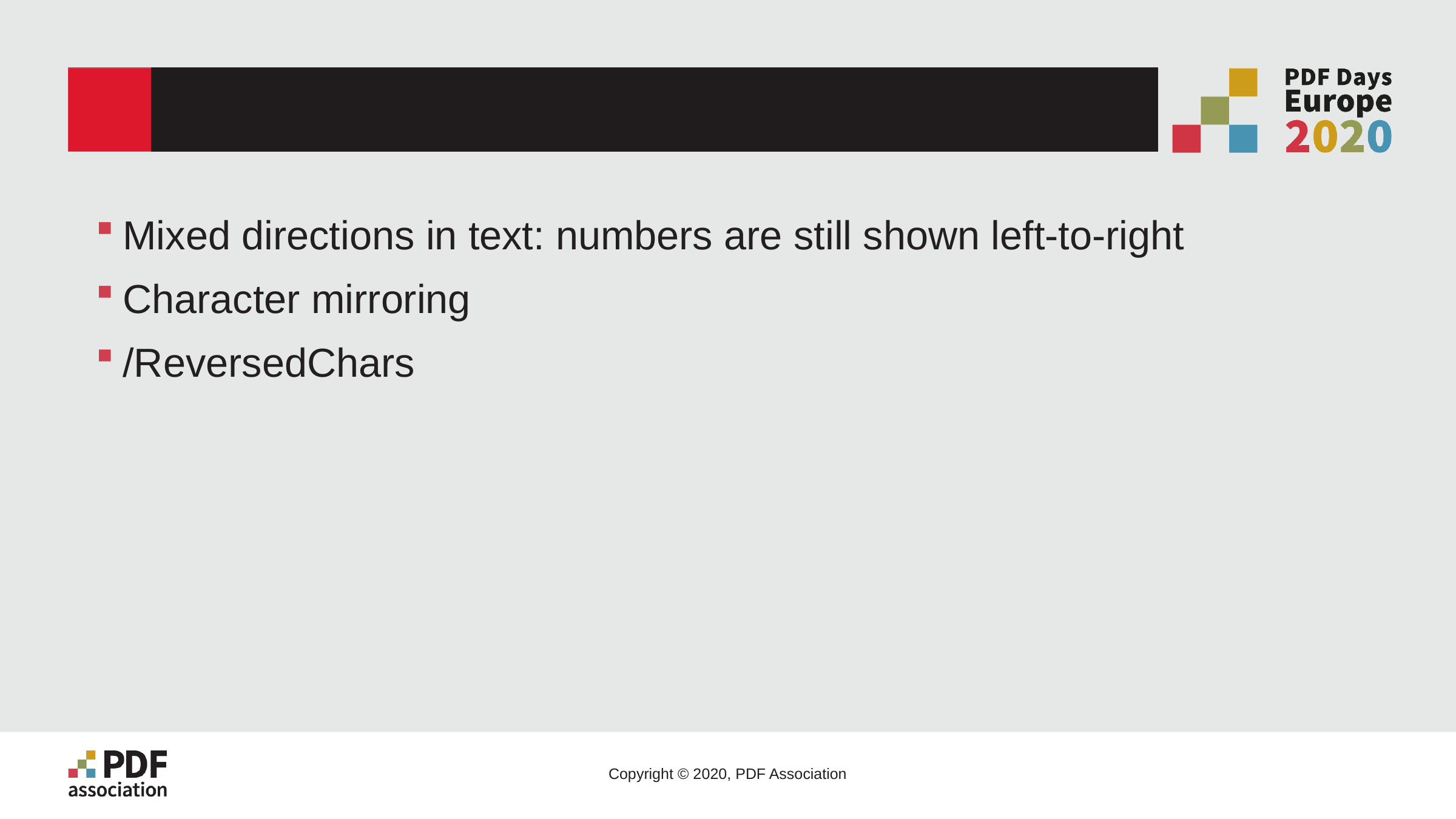

# Bidi algorithm
Mixed directions in text: numbers are still shown left-to-right
Character mirroring
/ReversedChars

8
Copyright © 2020, PDF Association